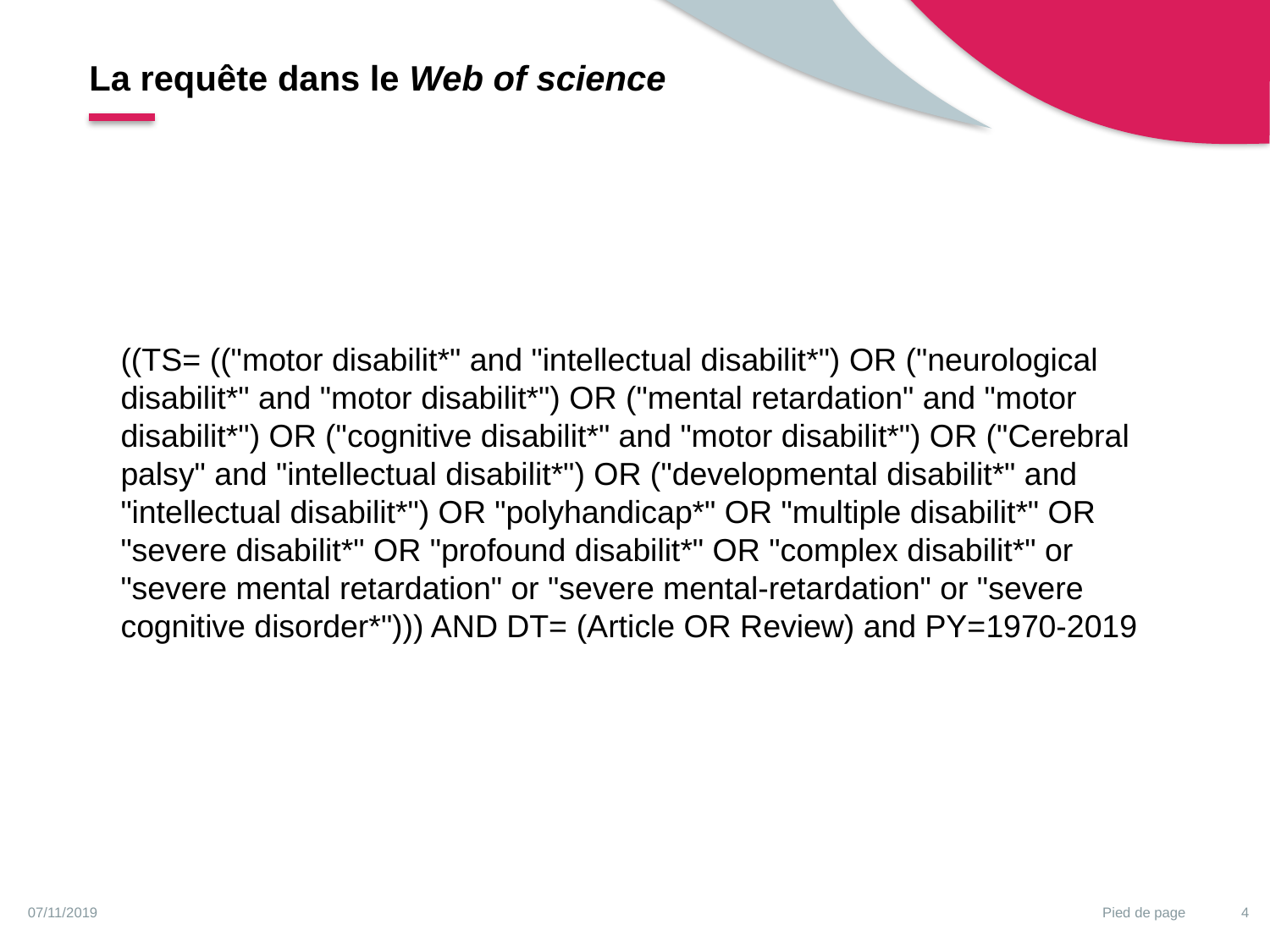

La requête dans le Web of science
((TS= (("motor disabilit*" and "intellectual disabilit*") OR ("neurological disabilit*" and "motor disabilit*") OR ("mental retardation" and "motor disabilit*") OR ("cognitive disabilit*" and "motor disabilit*") OR ("Cerebral palsy" and "intellectual disabilit*") OR ("developmental disabilit*" and "intellectual disabilit*") OR "polyhandicap*" OR "multiple disabilit*" OR "severe disabilit*" OR "profound disabilit*" OR "complex disabilit*" or "severe mental retardation" or "severe mental-retardation" or "severe cognitive disorder*"))) AND DT= (Article OR Review) and PY=1970-2019